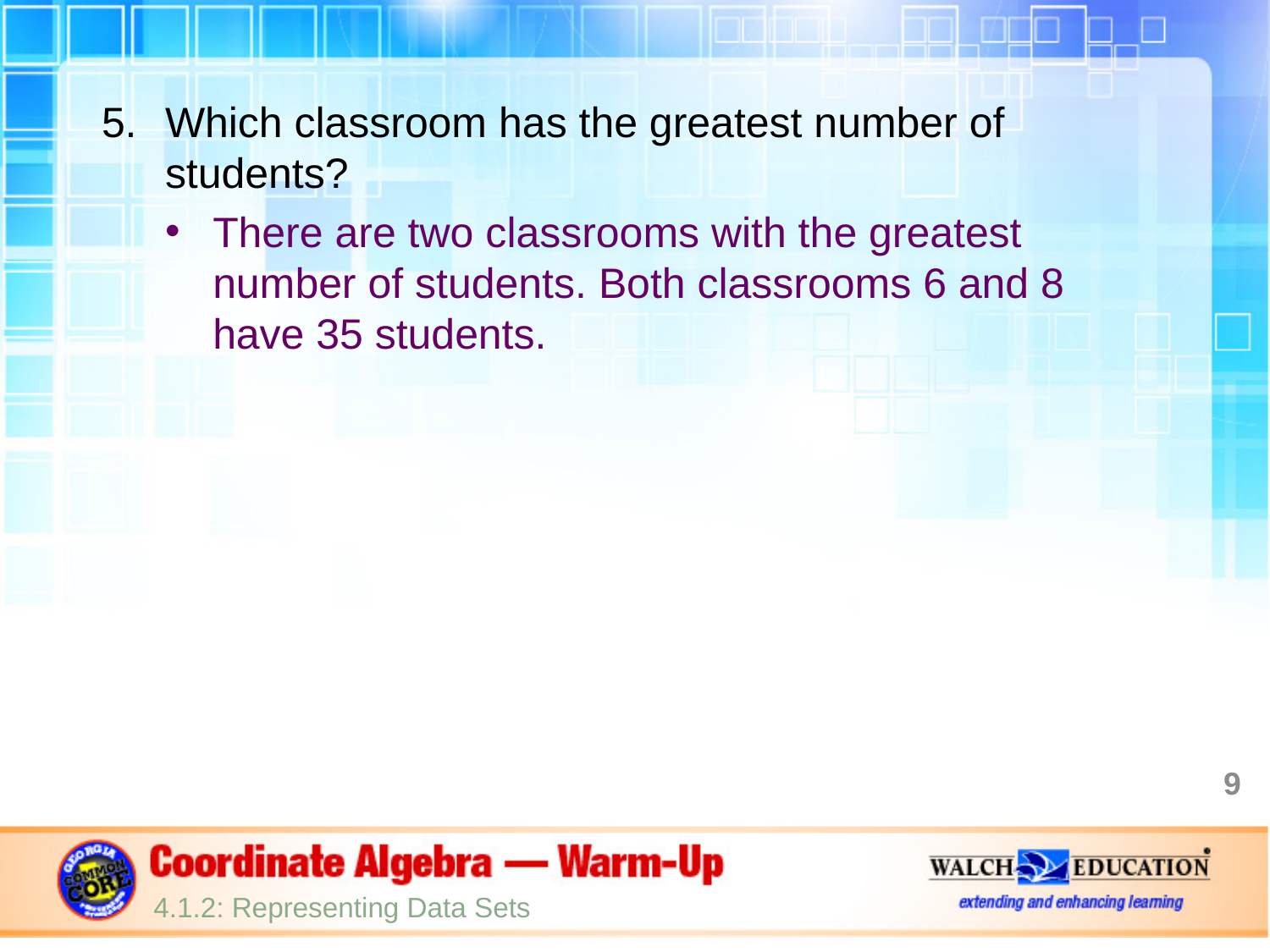

Which classroom has the greatest number of students?
There are two classrooms with the greatest number of students. Both classrooms 6 and 8 have 35 students.

9
4.1.2: Representing Data Sets